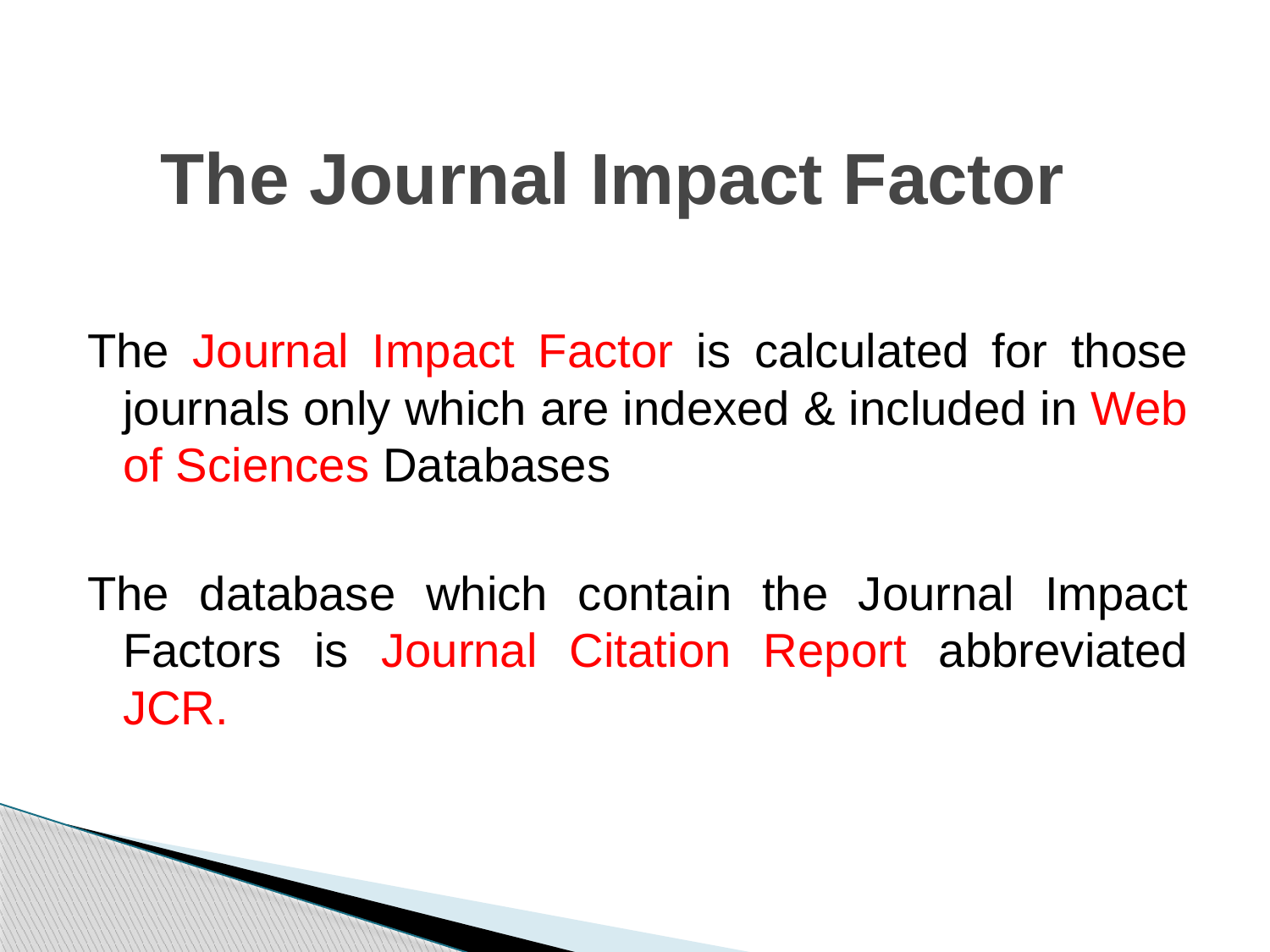

# The Journal Impact Factor
The Journal Impact Factor is calculated for those journals only which are indexed & included in Web of Sciences Databases

The database which contain the Journal Impact Factors is Journal Citation Report abbreviated JCR.